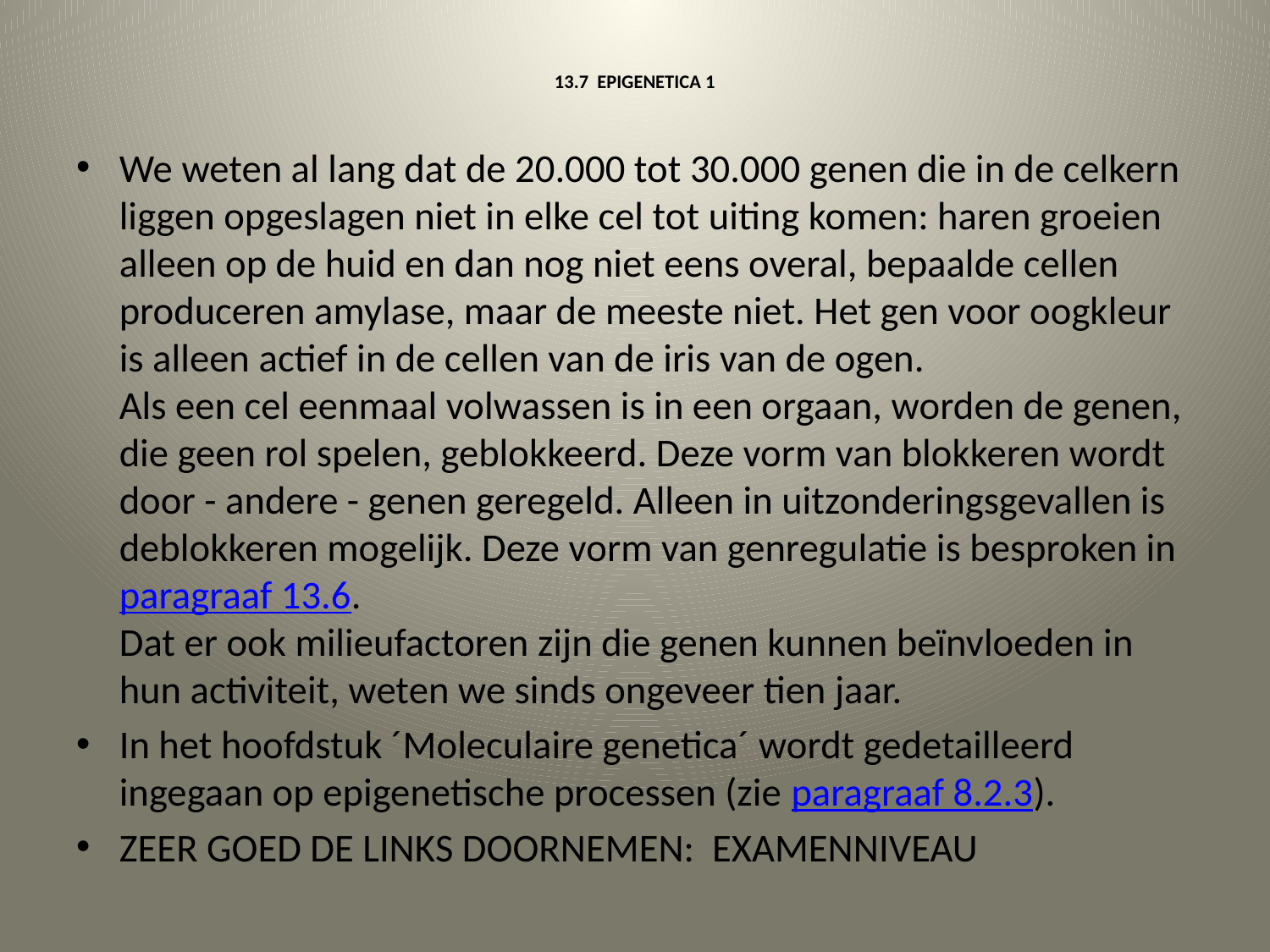

# 13.7  EPIGENETICA 1
We weten al lang dat de 20.000 tot 30.000 genen die in de celkern liggen opgeslagen niet in elke cel tot uiting komen: haren groeien alleen op de huid en dan nog niet eens overal, bepaalde cellen produceren amylase, maar de meeste niet. Het gen voor oogkleur is alleen actief in de cellen van de iris van de ogen.
Als een cel eenmaal volwassen is in een orgaan, worden de genen, die geen rol spelen, geblokkeerd. Deze vorm van blokkeren wordt door - andere - genen geregeld. Alleen in uitzonderingsgevallen is deblokkeren mogelijk. Deze vorm van genregulatie is besproken in paragraaf 13.6.
Dat er ook milieufactoren zijn die genen kunnen beïnvloeden in hun activiteit, weten we sinds ongeveer tien jaar.
In het hoofdstuk ´Moleculaire genetica´ wordt gedetailleerd ingegaan op epigenetische processen (zie paragraaf 8.2.3).
ZEER GOED DE LINKS DOORNEMEN:  EXAMENNIVEAU